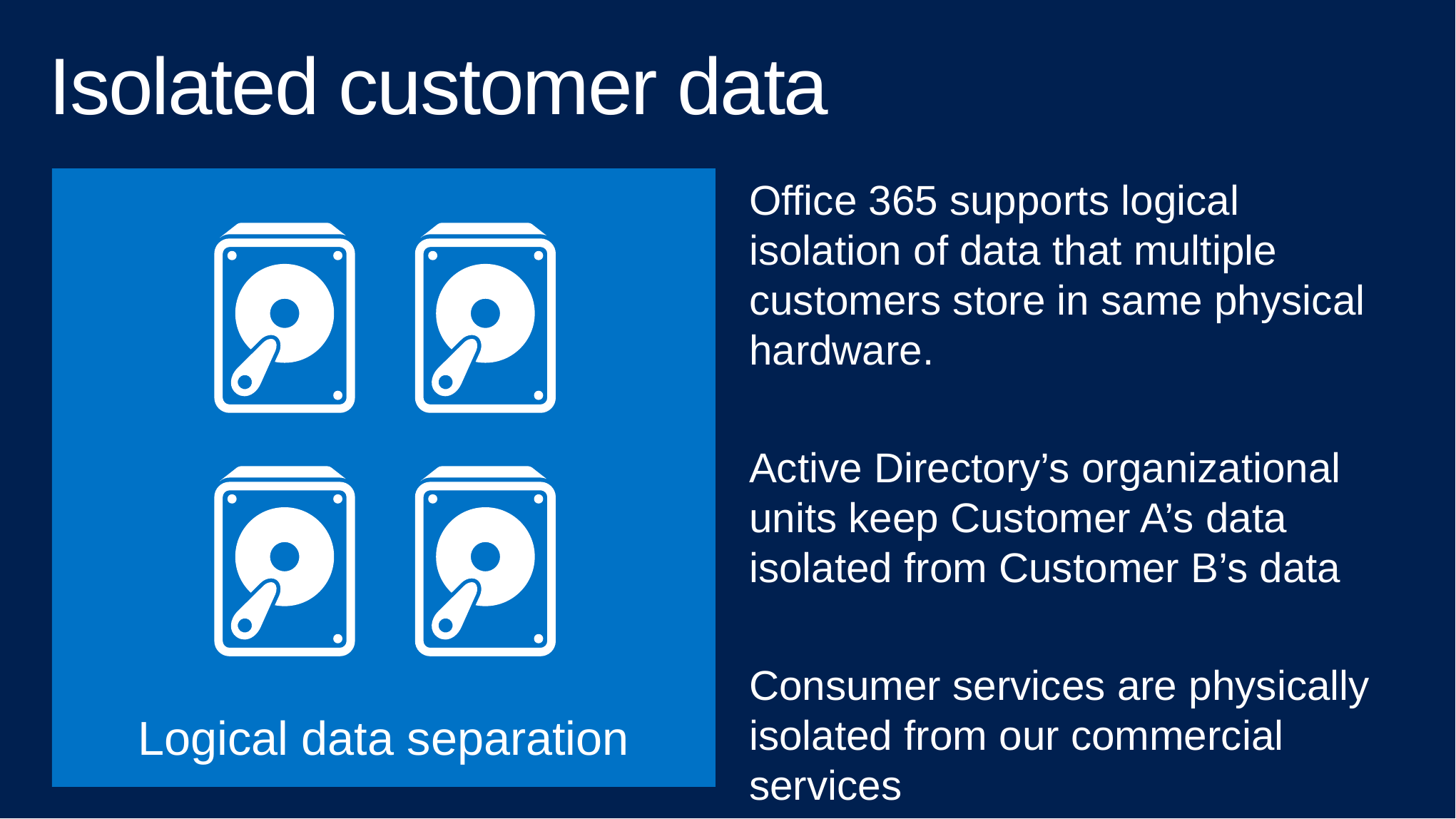

# Isolated customer data
Logical data separation
Office 365 supports logical isolation of data that multiple customers store in same physical hardware.

Active Directory’s organizational units keep Customer A’s data isolated from Customer B’s data

Consumer services are physically isolated from our commercial services